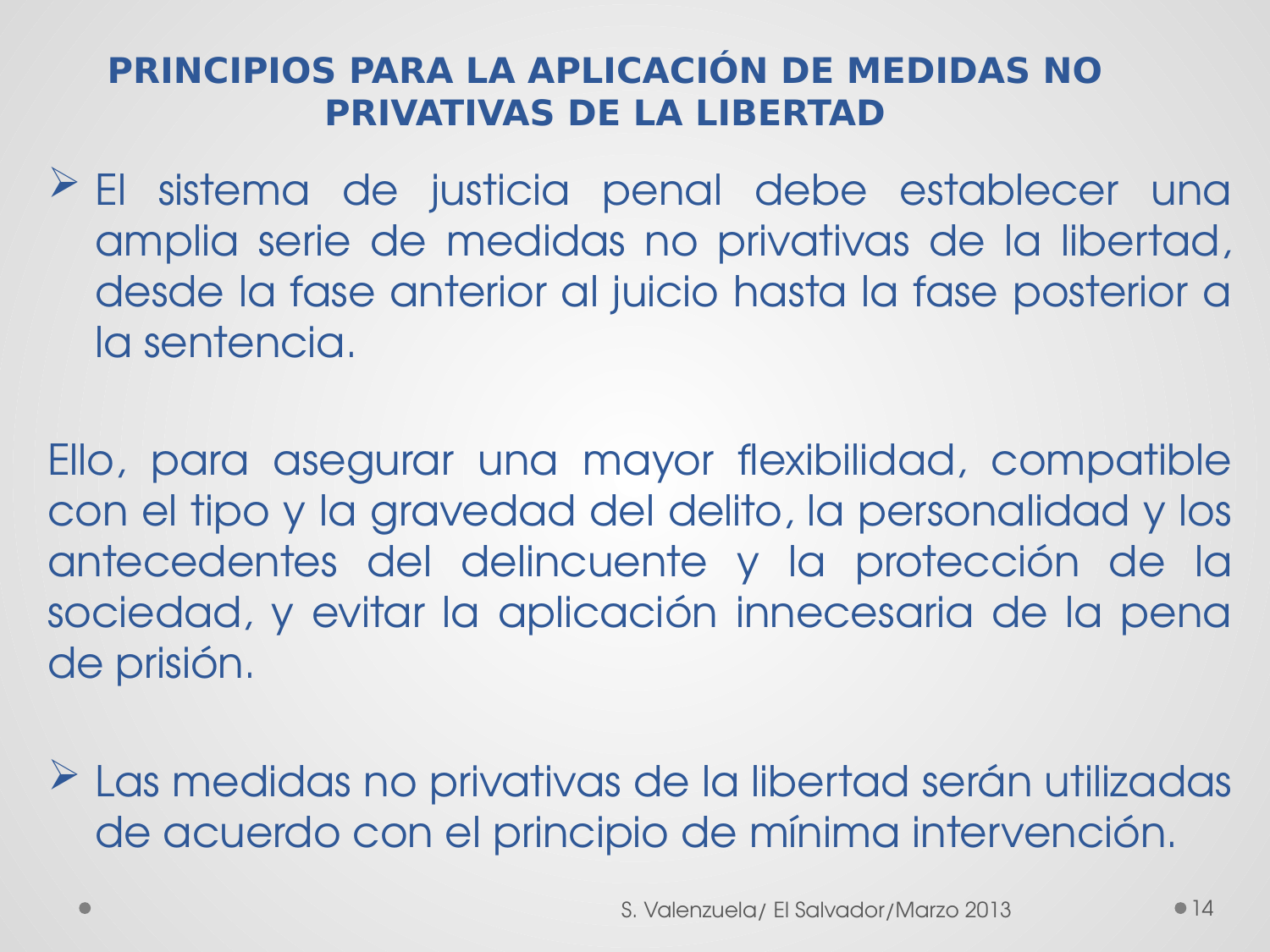

# PRINCIPIOS PARA LA APLICACIÓN DE MEDIDAS NO PRIVATIVAS DE LA LIBERTAD
El sistema de justicia penal debe establecer una amplia serie de medidas no privativas de la libertad, desde la fase anterior al juicio hasta la fase posterior a la sentencia.

Ello, para asegurar una mayor flexibilidad, compatible con el tipo y la gravedad del delito, la personalidad y los antecedentes del delincuente y la protección de la sociedad, y evitar la aplicación innecesaria de la pena de prisión.

Las medidas no privativas de la libertad serán utilizadas de acuerdo con el principio de mínima intervención.

14
S. Valenzuela/ El Salvador/Marzo 2013